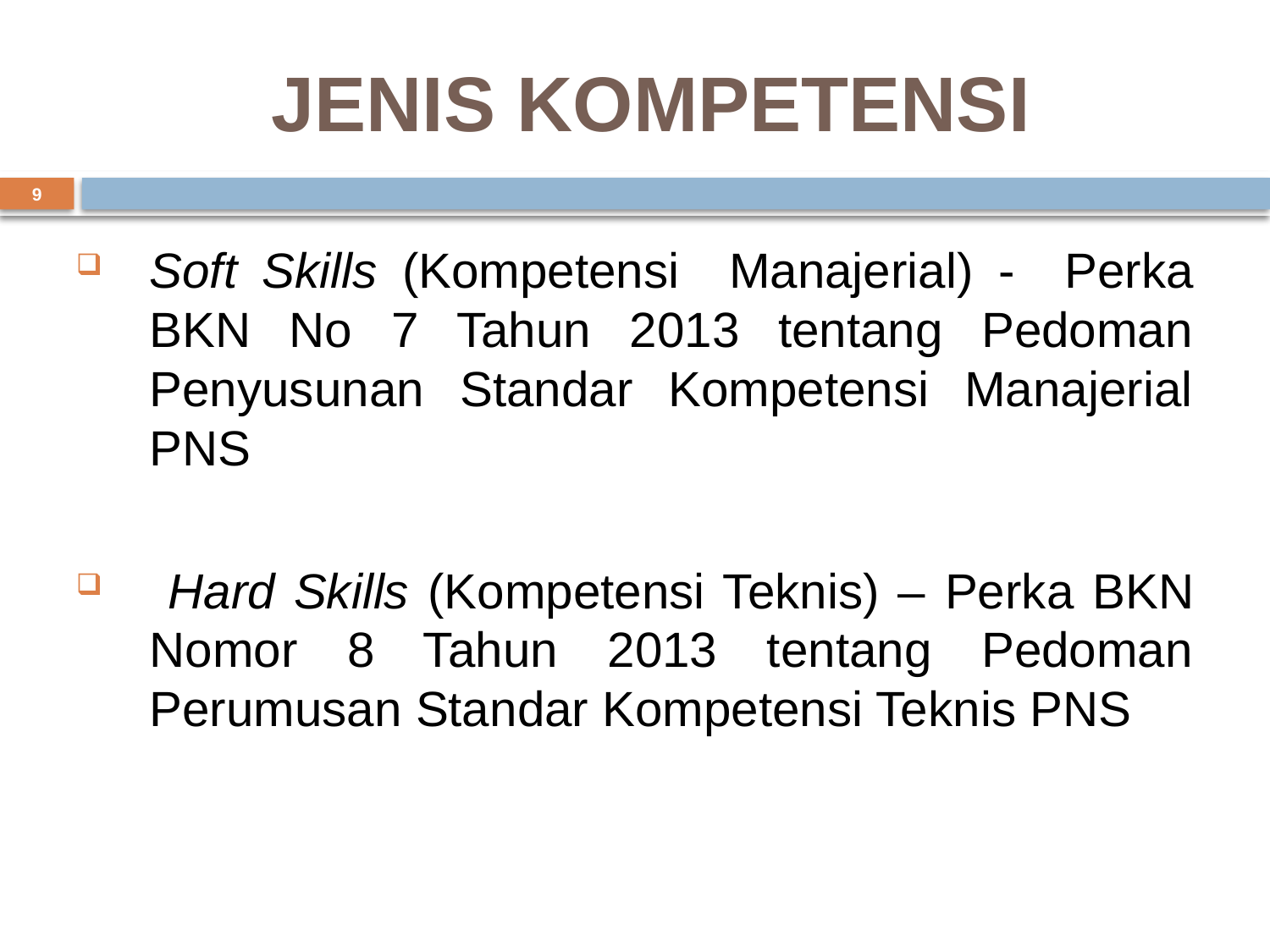

# JENIS KOMPETENSI
9
Soft Skills (Kompetensi  Manajerial) -  Perka BKN No 7 Tahun 2013 tentang Pedoman Penyusunan Standar Kompetensi Manajerial PNS

 Hard Skills (Kompetensi Teknis) – Perka BKN Nomor 8 Tahun 2013 tentang Pedoman Perumusan Standar Kompetensi Teknis PNS